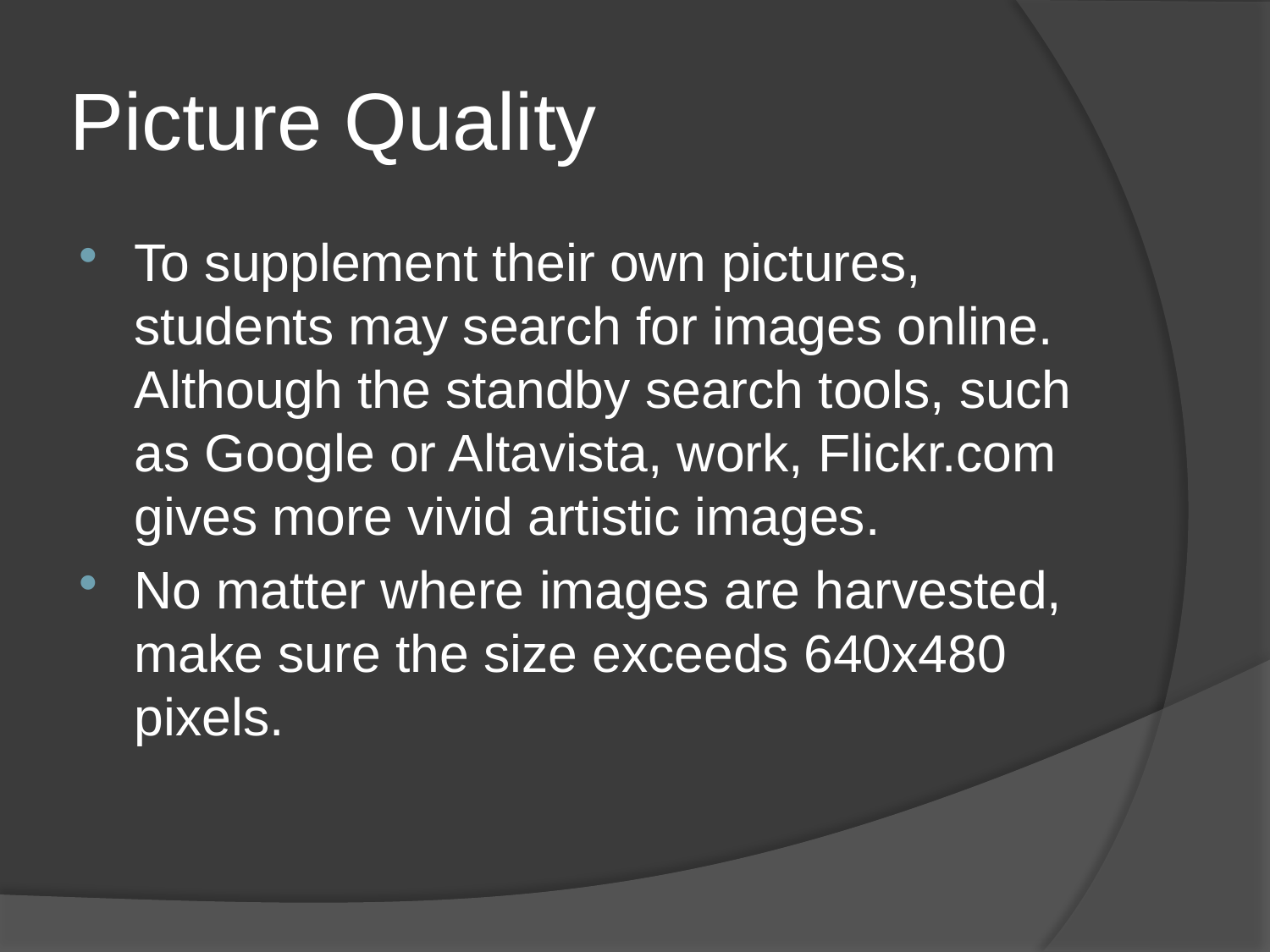

# Picture Quality
To supplement their own pictures, students may search for images online. Although the standby search tools, such as Google or Altavista, work, Flickr.com gives more vivid artistic images.
No matter where images are harvested, make sure the size exceeds 640x480 pixels.